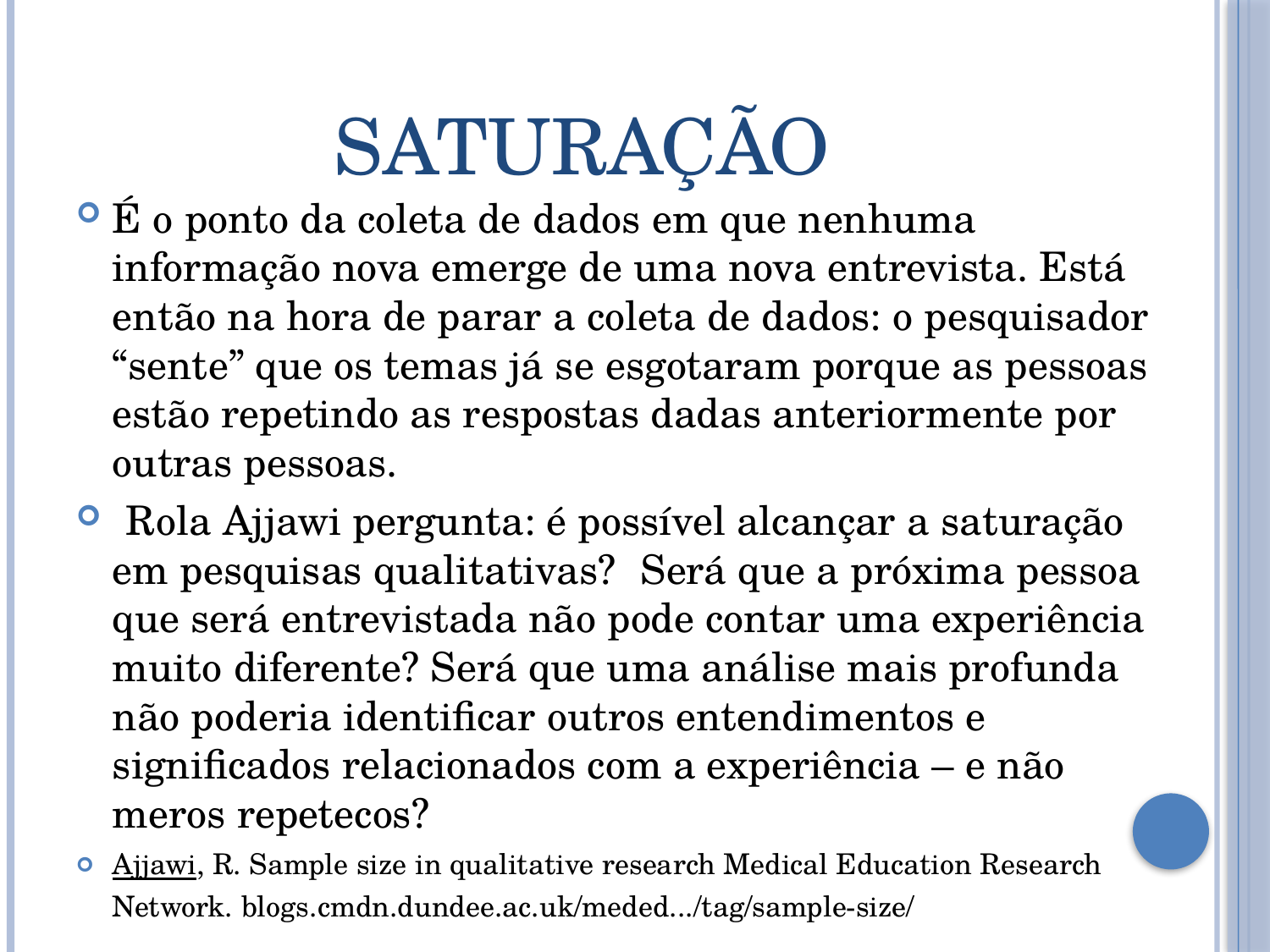

# Saturação
É o ponto da coleta de dados em que nenhuma informação nova emerge de uma nova entrevista. Está então na hora de parar a coleta de dados: o pesquisador “sente” que os temas já se esgotaram porque as pessoas estão repetindo as respostas dadas anteriormente por outras pessoas.
 Rola Ajjawi pergunta: é possível alcançar a saturação em pesquisas qualitativas?  Será que a próxima pessoa que será entrevistada não pode contar uma experiência muito diferente? Será que uma análise mais profunda não poderia identificar outros entendimentos e significados relacionados com a experiência – e não meros repetecos?
Ajjawi, R. Sample size in qualitative research Medical Education Research Network. blogs.cmdn.dundee.ac.uk/meded.../tag/sample-size/